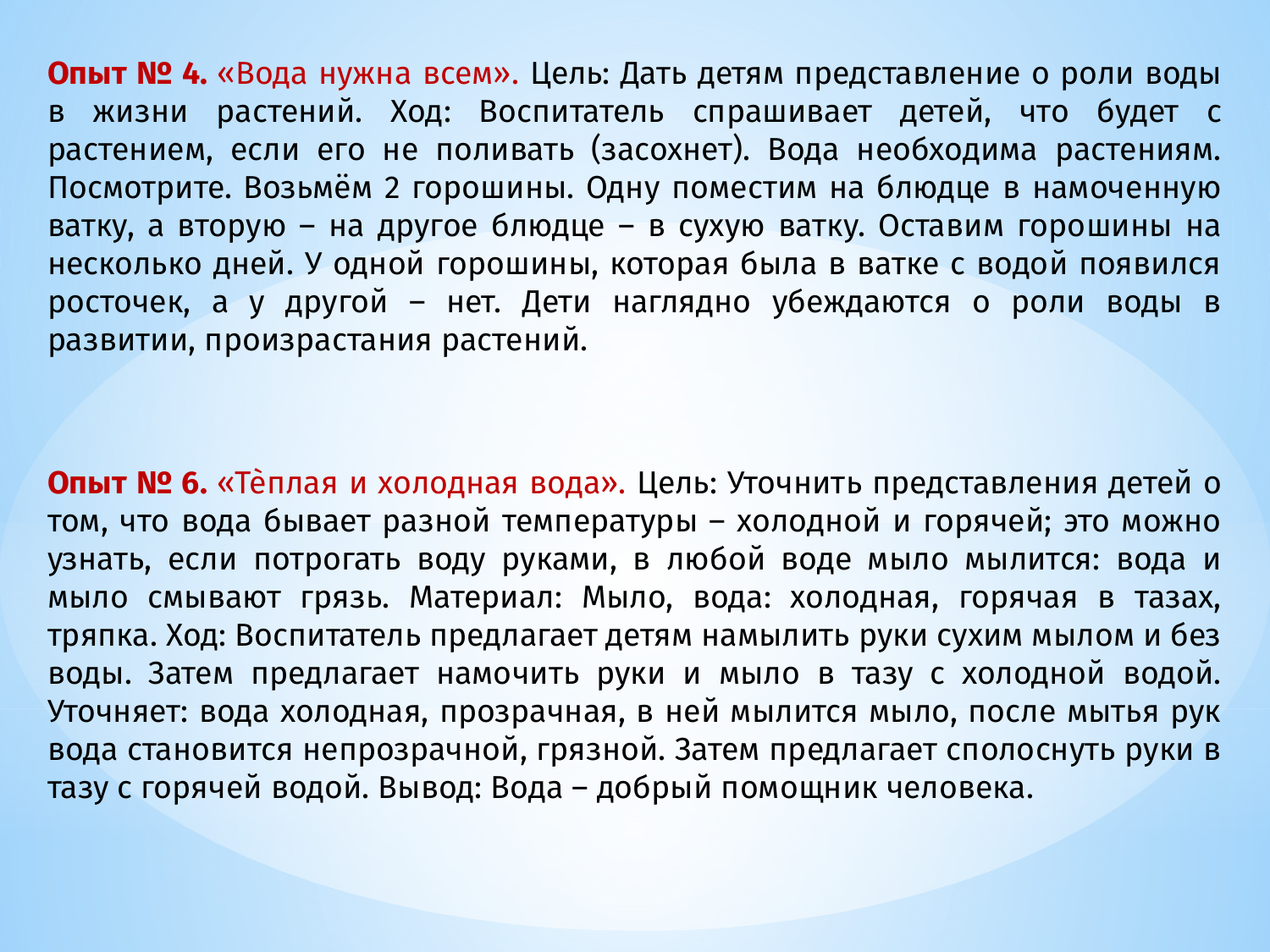

Опыт № 4. «Вода нужна всем». Цель: Дать детям представление о роли воды в жизни растений. Ход: Воспитатель спрашивает детей, что будет с растением, если его не поливать (засохнет). Вода необходима растениям. Посмотрите. Возьмём 2 горошины. Одну поместим на блюдце в намоченную ватку, а вторую – на другое блюдце – в сухую ватку. Оставим горошины на несколько дней. У одной горошины, которая была в ватке с водой появился росточек, а у другой – нет. Дети наглядно убеждаются о роли воды в развитии, произрастания растений.

Опыт № 6. «Тѐплая и холодная вода». Цель: Уточнить представления детей о том, что вода бывает разной температуры – холодной и горячей; это можно узнать, если потрогать воду руками, в любой воде мыло мылится: вода и мыло смывают грязь. Материал: Мыло, вода: холодная, горячая в тазах, тряпка. Ход: Воспитатель предлагает детям намылить руки сухим мылом и без воды. Затем предлагает намочить руки и мыло в тазу с холодной водой. Уточняет: вода холодная, прозрачная, в ней мылится мыло, после мытья рук вода становится непрозрачной, грязной. Затем предлагает сполоснуть руки в тазу с горячей водой. Вывод: Вода – добрый помощник человека.